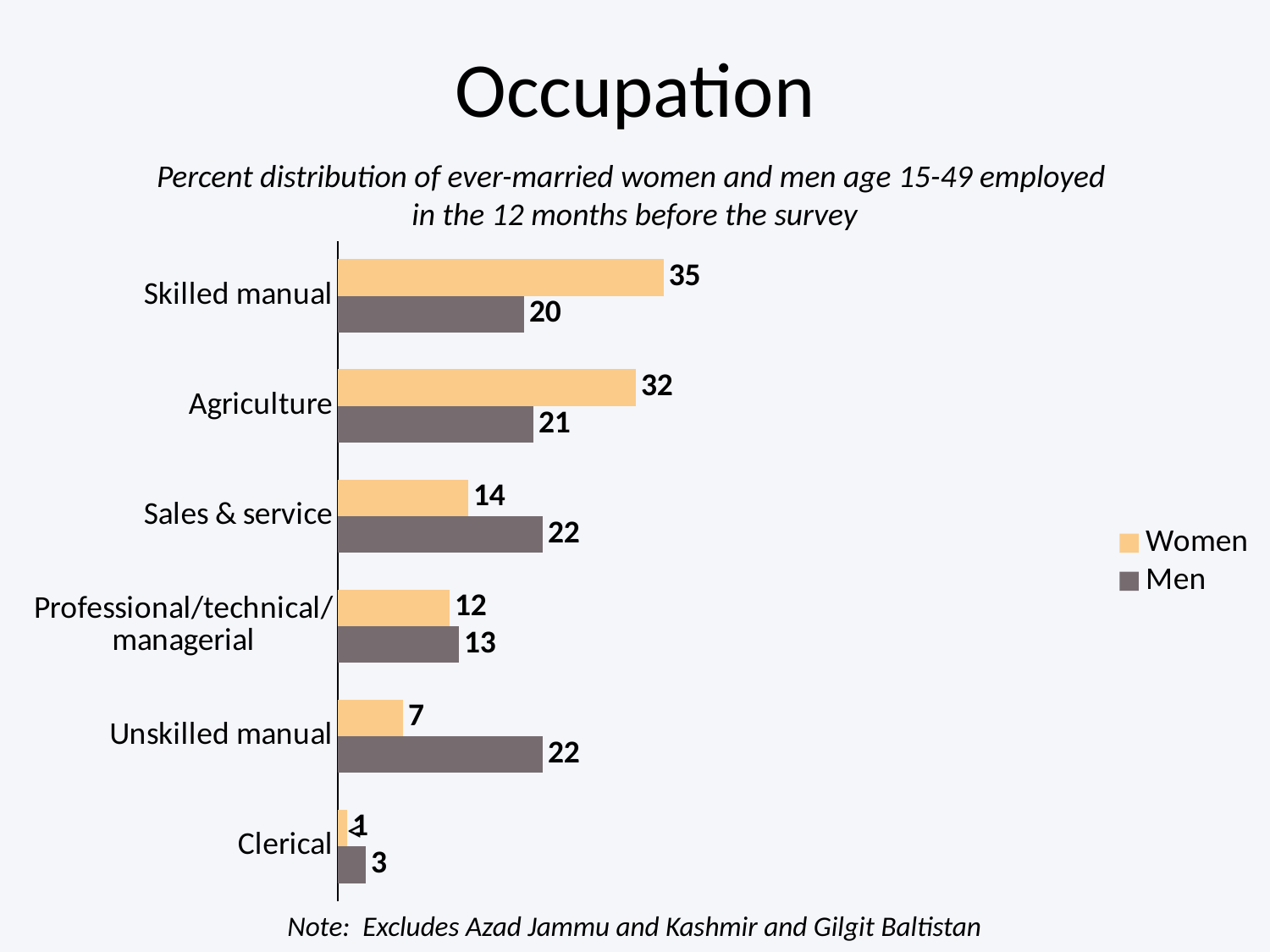

# Occupation
Percent distribution of ever-married women and men age 15-49 employed
in the 12 months before the survey

### Chart

| Category | Men | Women |
|---|---|---|
| Clerical | 3.0 | 1.0 |
| Unskilled manual | 22.0 | 7.0 |
| Professional/technical/ managerial | 13.0 | 12.0 |
| Sales & service | 22.0 | 14.0 |
| Agriculture | 21.0 | 32.0 |
| Skilled manual | 20.0 | 35.0 |
<
Note:  Excludes Azad Jammu and Kashmir and Gilgit Baltistan